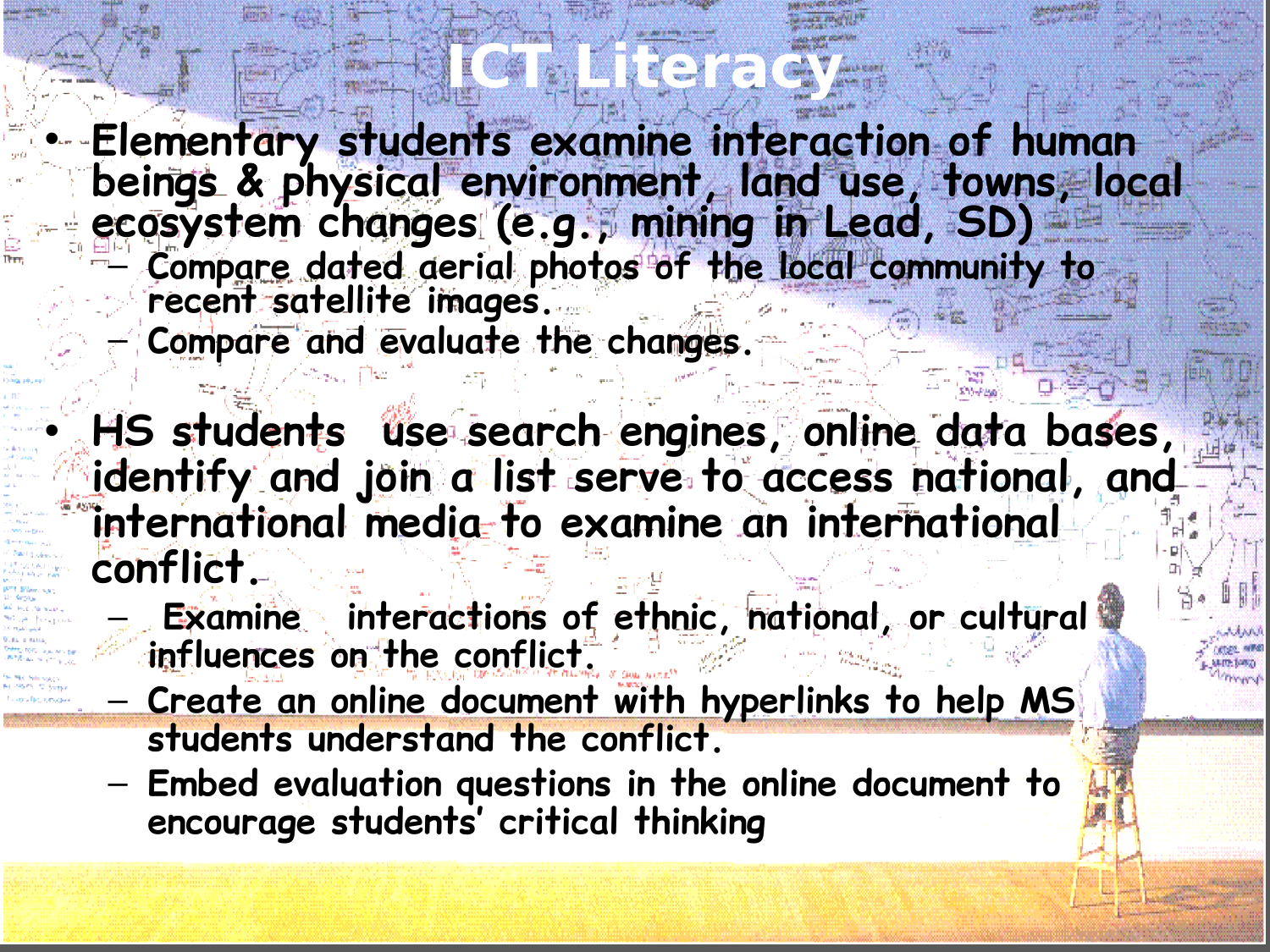

ICT Literacy
Elementary students examine interaction of human beings & physical environment, land use, towns, local ecosystem changes (e.g., mining in Lead, SD)
Compare dated aerial photos of the local community to recent satellite images.
Compare and evaluate the changes.

HS students  use search engines, online data bases, identify and join a list serve to access national, and international media to examine an international conflict.
 Examine   interactions of ethnic, national, or cultural influences on the conflict.
Create an online document with hyperlinks to help MS students understand the conflict.
Embed evaluation questions in the online document to encourage students’ critical thinking